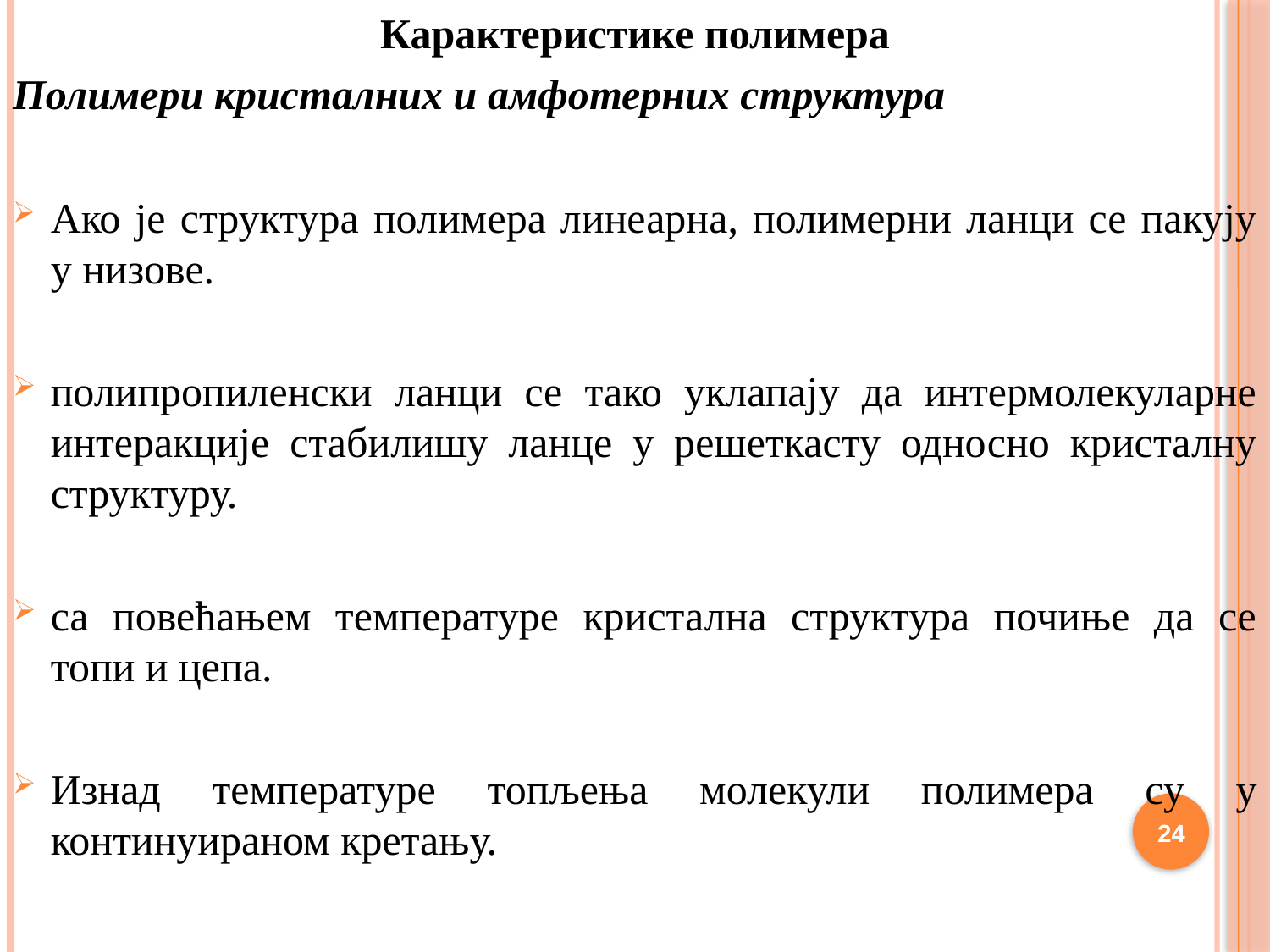

Карактеристике полимера
Полимери кристалних и амфотерних структура

Ако је структура полимера линеарна, полимерни ланци се пакују у низове.

полипропиленски ланци се тако уклапају да интермолекуларне интеракције стабилишу ланце у решеткасту односно кристалну структуру.

са повећањем температуре кристална структура почиње да се топи и цепа.

Изнад температуре топљења молекули полимера су у континуираном кретању.

24